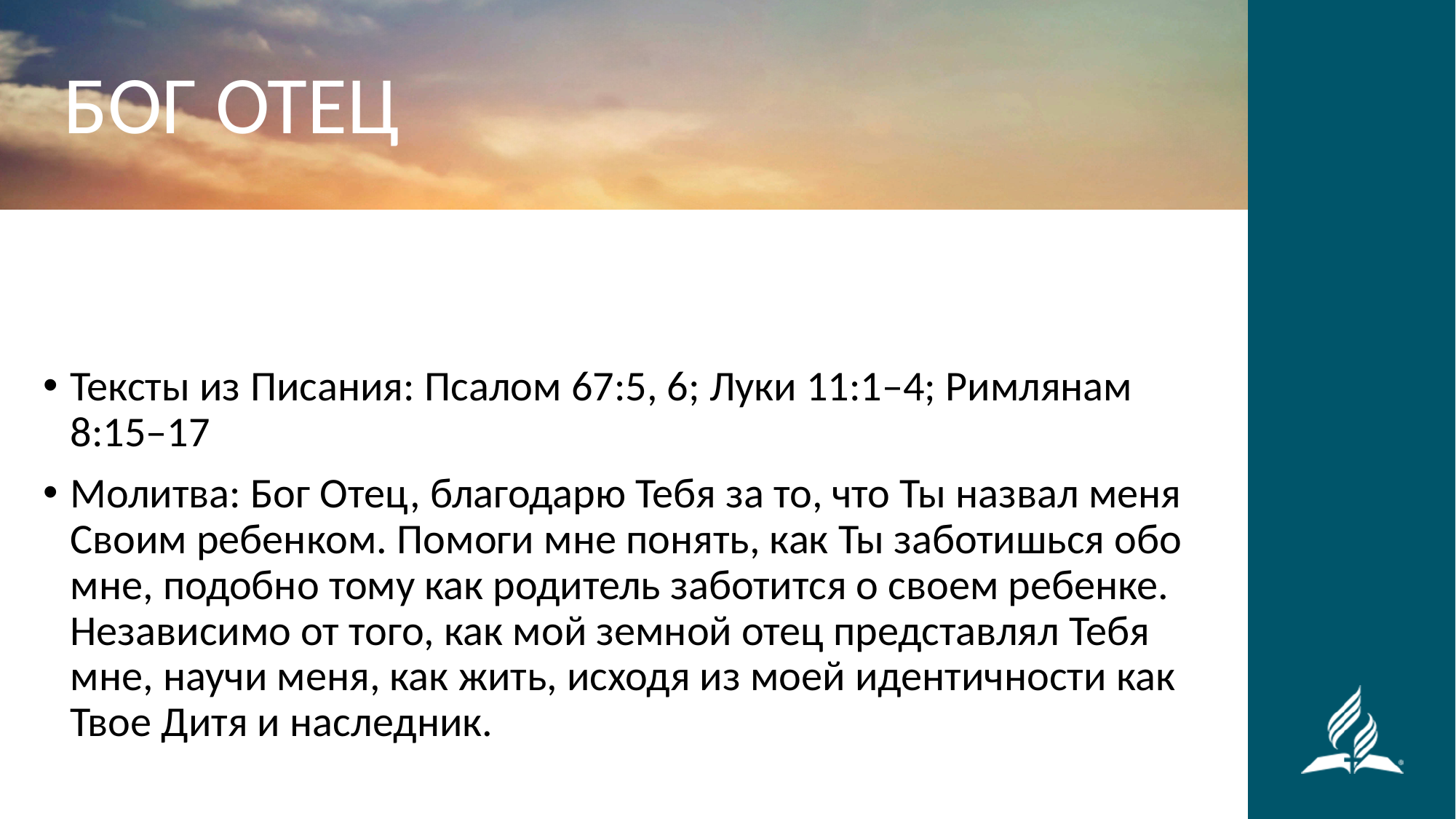

БОГ ОТЕЦ

Тексты из Писания: Псалом 67:5, 6; Луки 11:1–4; Римлянам 8:15–17
Молитва: Бог Отец, благодарю Тебя за то, что Ты назвал меня Своим ребенком. Помоги мне понять, как Ты заботишься обо мне, подобно тому как родитель заботится о своем ребенке. Независимо от того, как мой земной отец представлял Тебя мне, научи меня, как жить, исходя из моей идентичности как Твое Дитя и наследник.